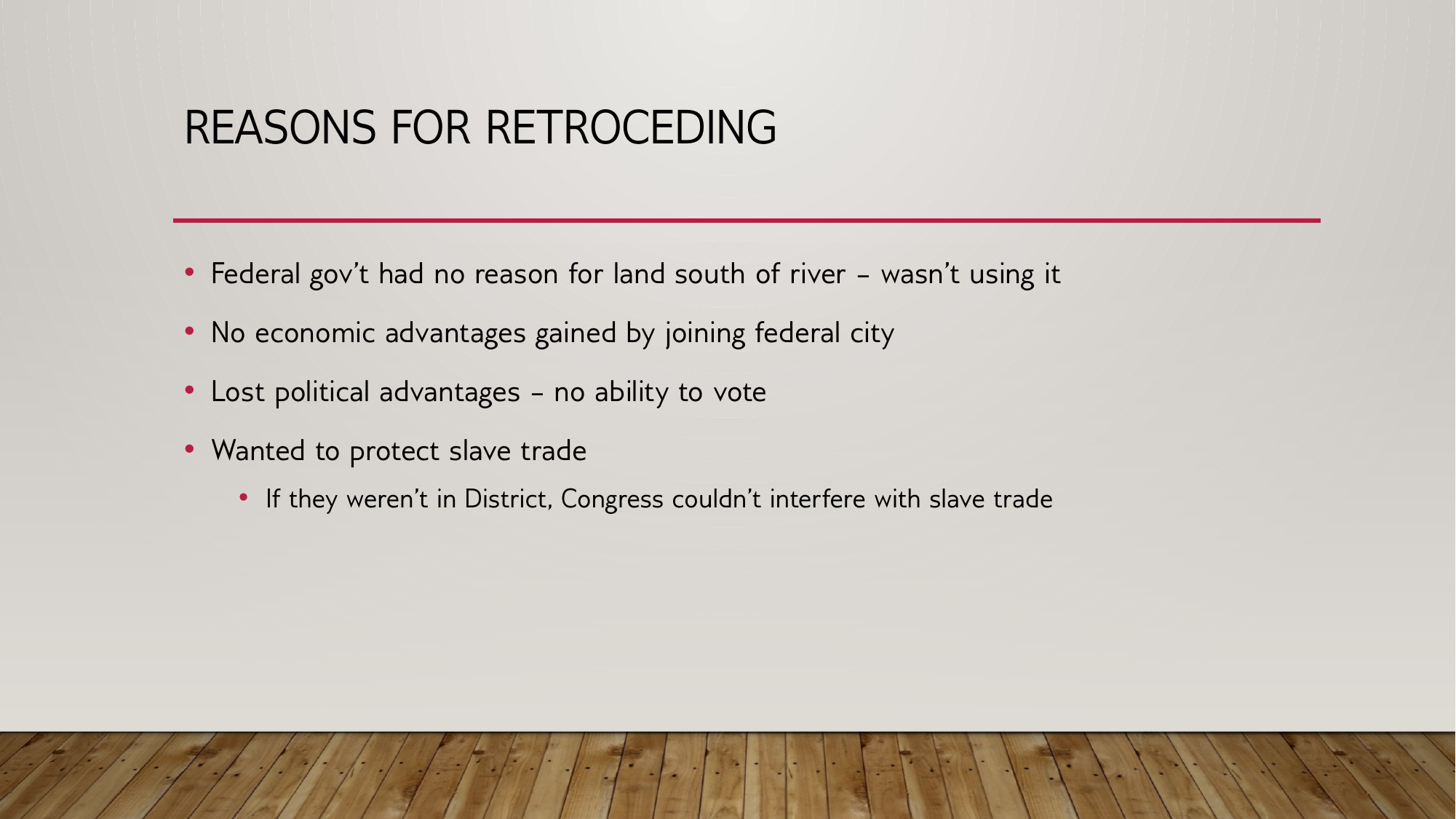

# Reasons for Retroceding
Federal gov’t had no reason for land south of river – wasn’t using it
No economic advantages gained by joining federal city
Lost political advantages – no ability to vote
Wanted to protect slave trade
If they weren’t in District, Congress couldn’t interfere with slave trade